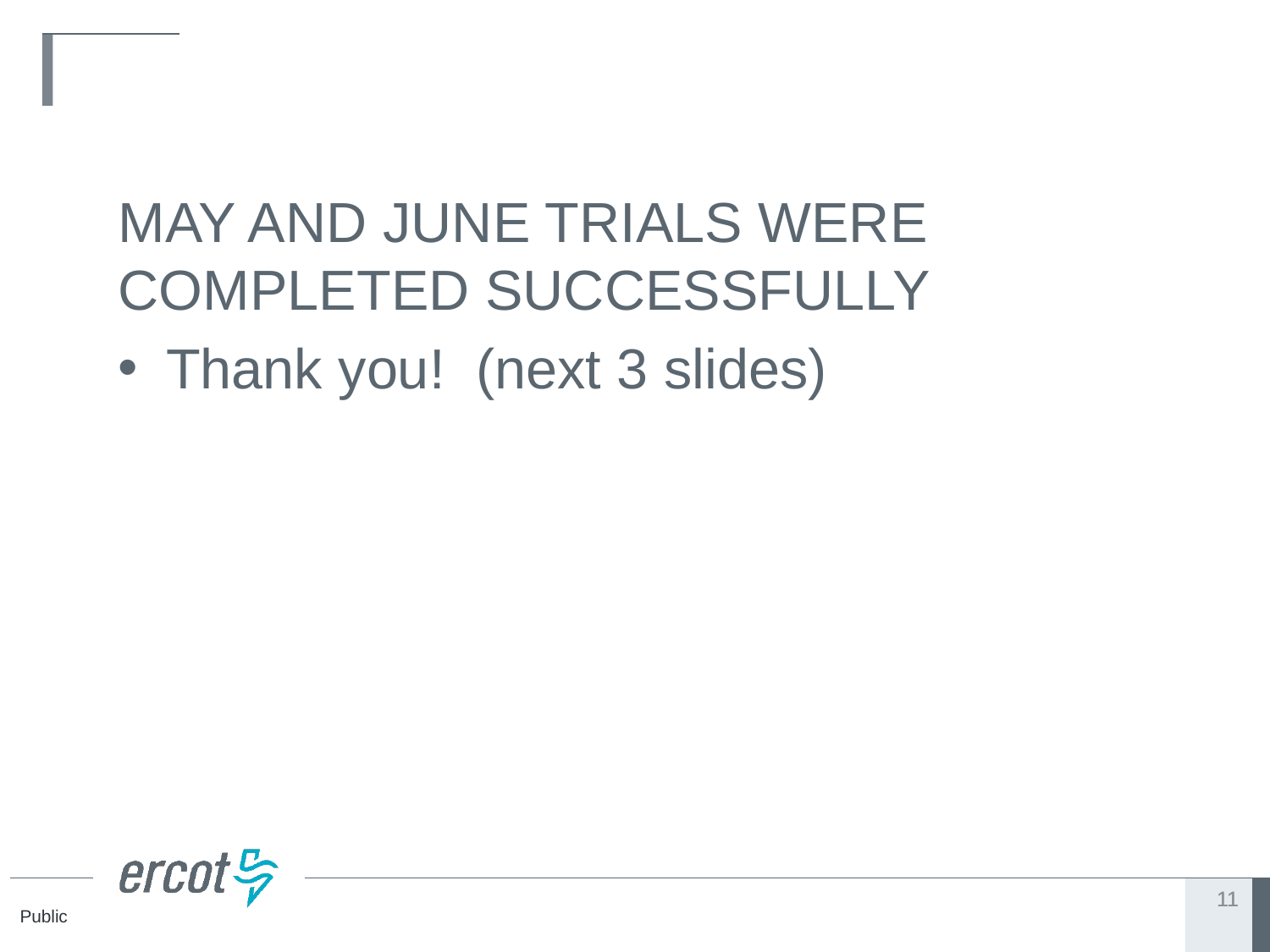

MAY AND JUNE TRIALS WERE COMPLETED SUCCESSFULLY
Thank you!  (next 3 slides)
11